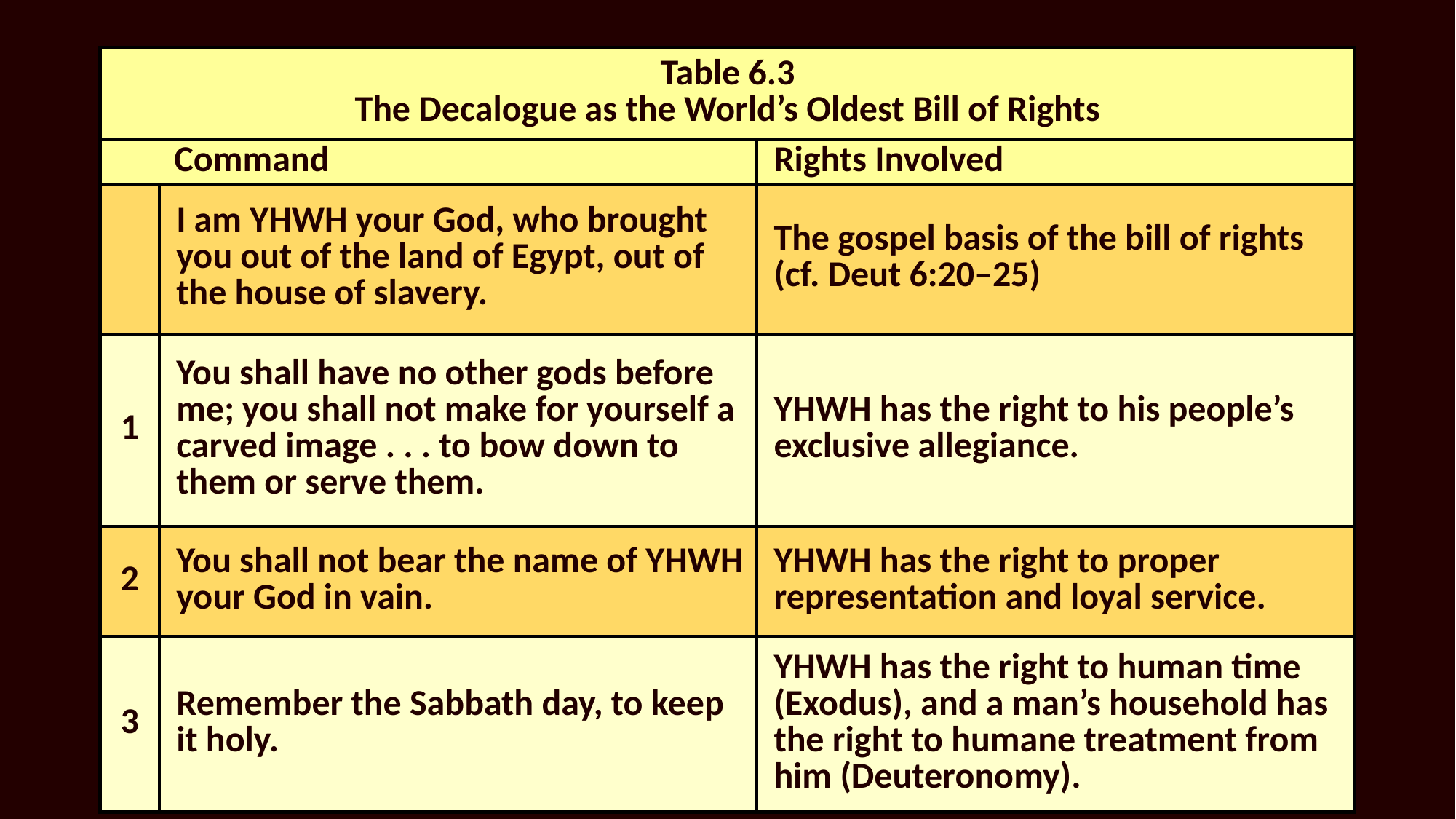

#
| Table 6.3 The Decalogue as the World’s Oldest Bill of Rights |  |  |
| --- | --- | --- |
| Command |  | Rights Involved |
|  | I am YHWH your God, who brought you out of the land of Egypt, out of the house of slavery. | The gospel basis of the bill of rights (cf. Deut 6:20–25) |
| 1 | You shall have no other gods before me; you shall not make for yourself a carved image . . . to bow down to them or serve them. | YHWH has the right to his people’s exclusive allegiance. |
| 2 | You shall not bear the name of YHWH your God in vain. | YHWH has the right to proper representation and loyal service. |
| 3 | Remember the Sabbath day, to keep it holy. | YHWH has the right to human time (Exodus), and a man’s household has the right to humane treatment from him (Deuteronomy). |